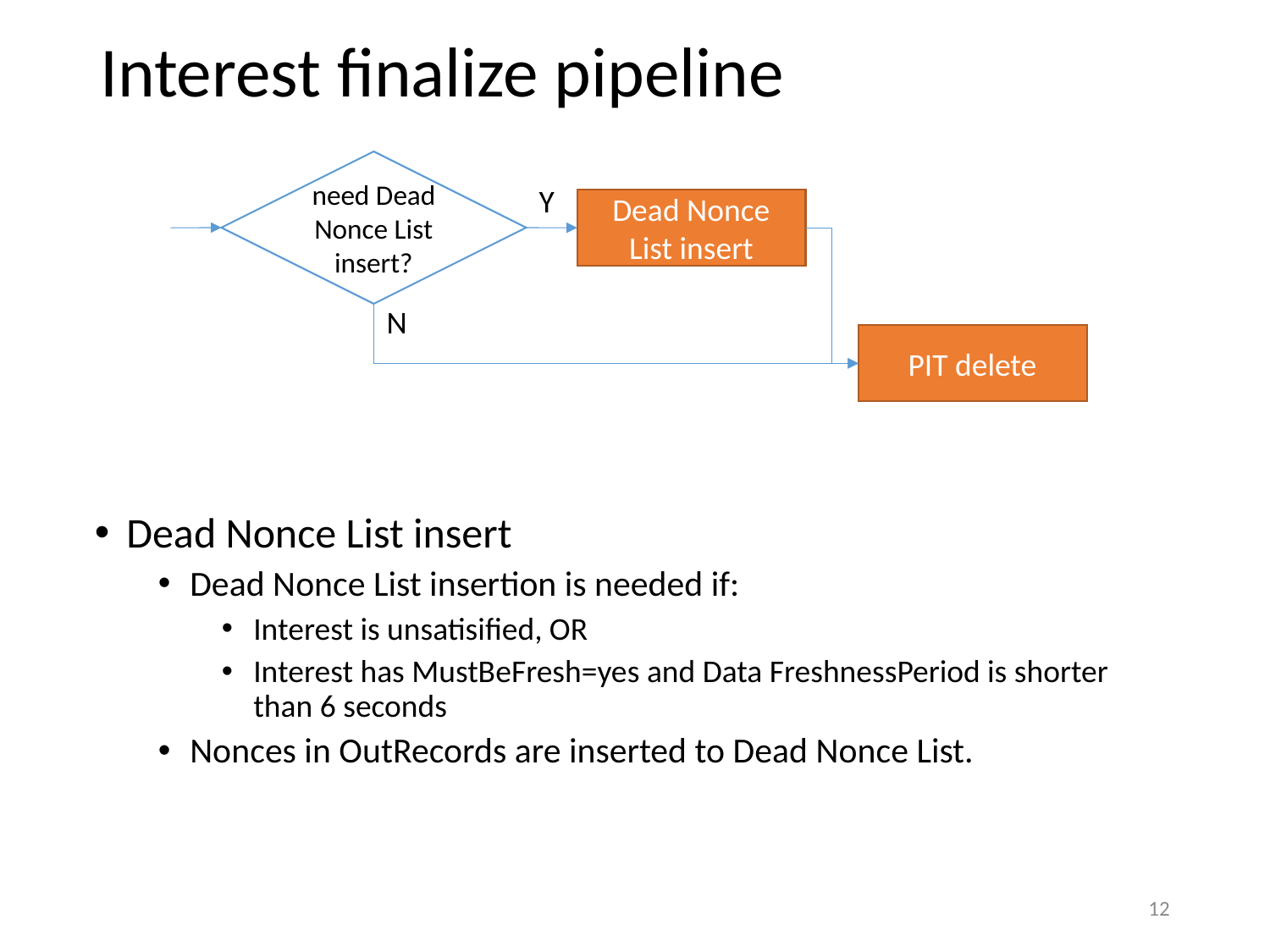

# Interest finalize pipeline
need Dead Nonce List insert?
Y
Dead Nonce List insert
N
PIT delete
Dead Nonce List insert
Dead Nonce List insertion is needed if:
Interest is unsatisified, OR
Interest has MustBeFresh=yes and Data FreshnessPeriod is shorter than 6 seconds
Nonces in OutRecords are inserted to Dead Nonce List.
12